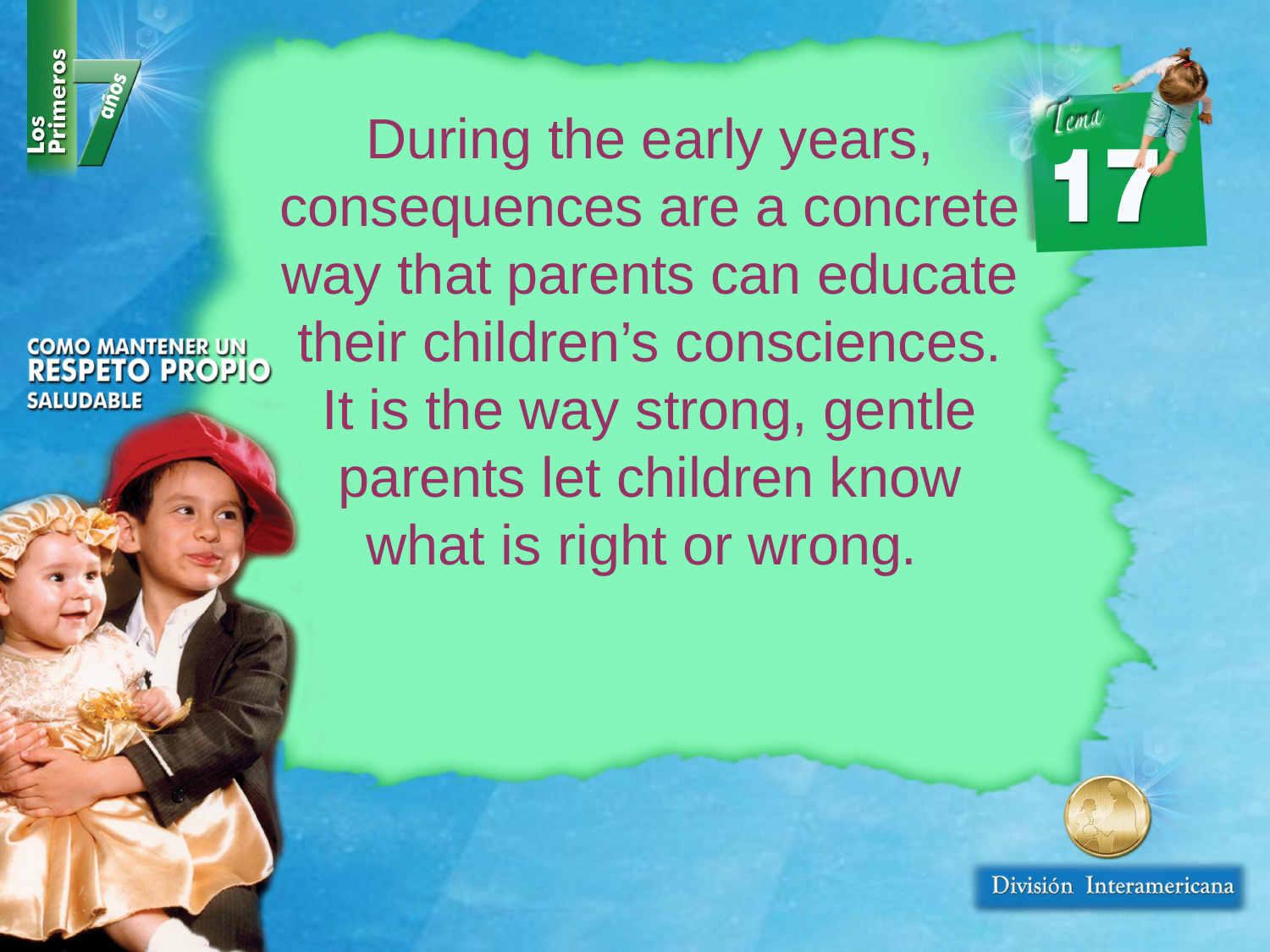

During the early years, consequences are a concrete way that parents can educate their children’s consciences. It is the way strong, gentle parents let children know what is right or wrong.